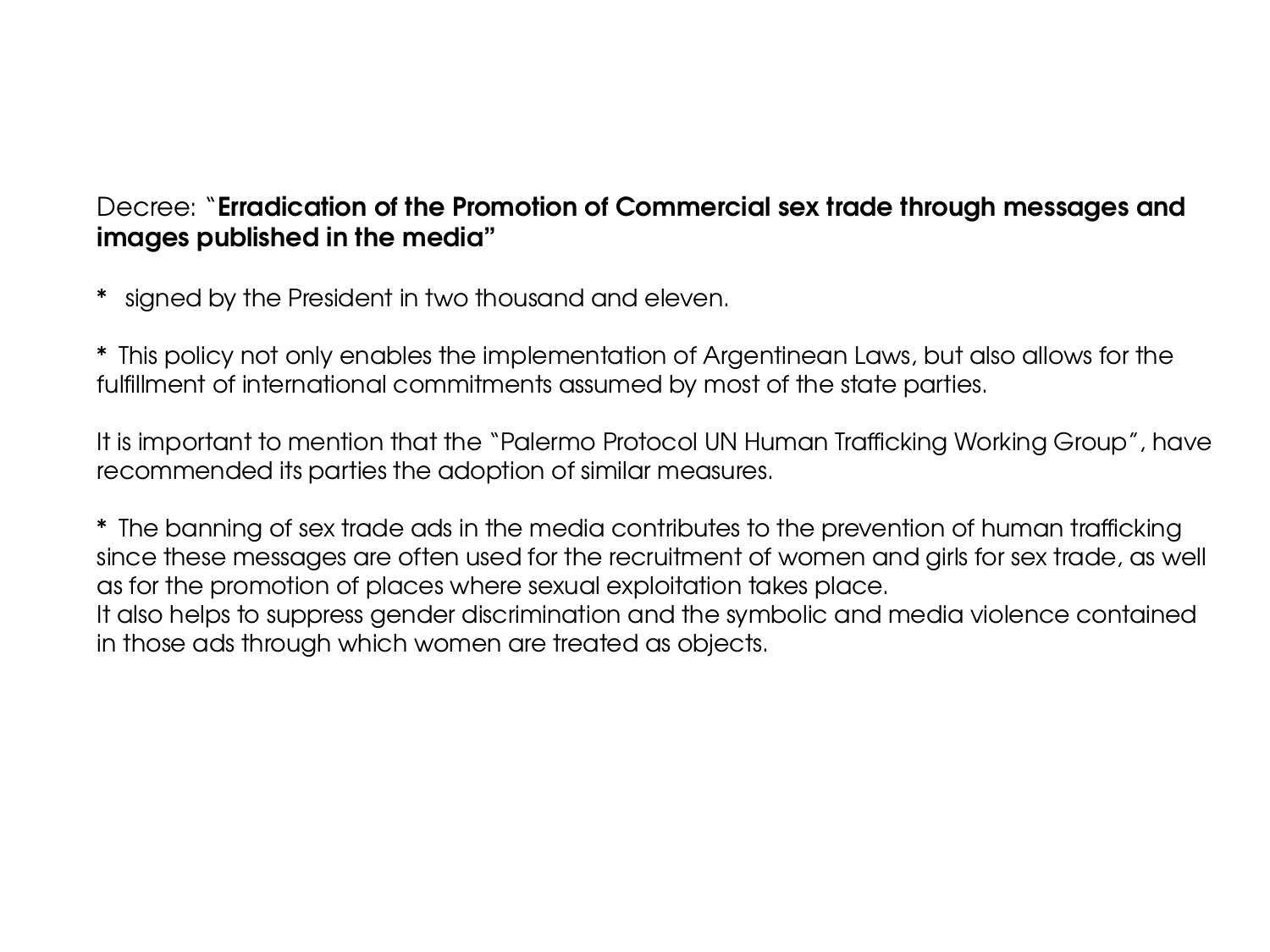

Decree: “Erradication of the Promotion of Commercial sex trade through messages and images published in the media”

*	 signed by the President in two thousand and eleven.
*	This policy not only enables the implementation of Argentinean Laws, but also allows for the fulfillment of international commitments assumed by most of the state parties.
It is important to mention that the “Palermo Protocol UN Human Trafficking Working Group”, have recommended its parties the adoption of similar measures.
*	The banning of sex trade ads in the media contributes to the prevention of human trafficking since these messages are often used for the recruitment of women and girls for sex trade, as well as for the promotion of places where sexual exploitation takes place.
It also helps to suppress gender discrimination and the symbolic and media violence contained in those ads through which women are treated as objects.